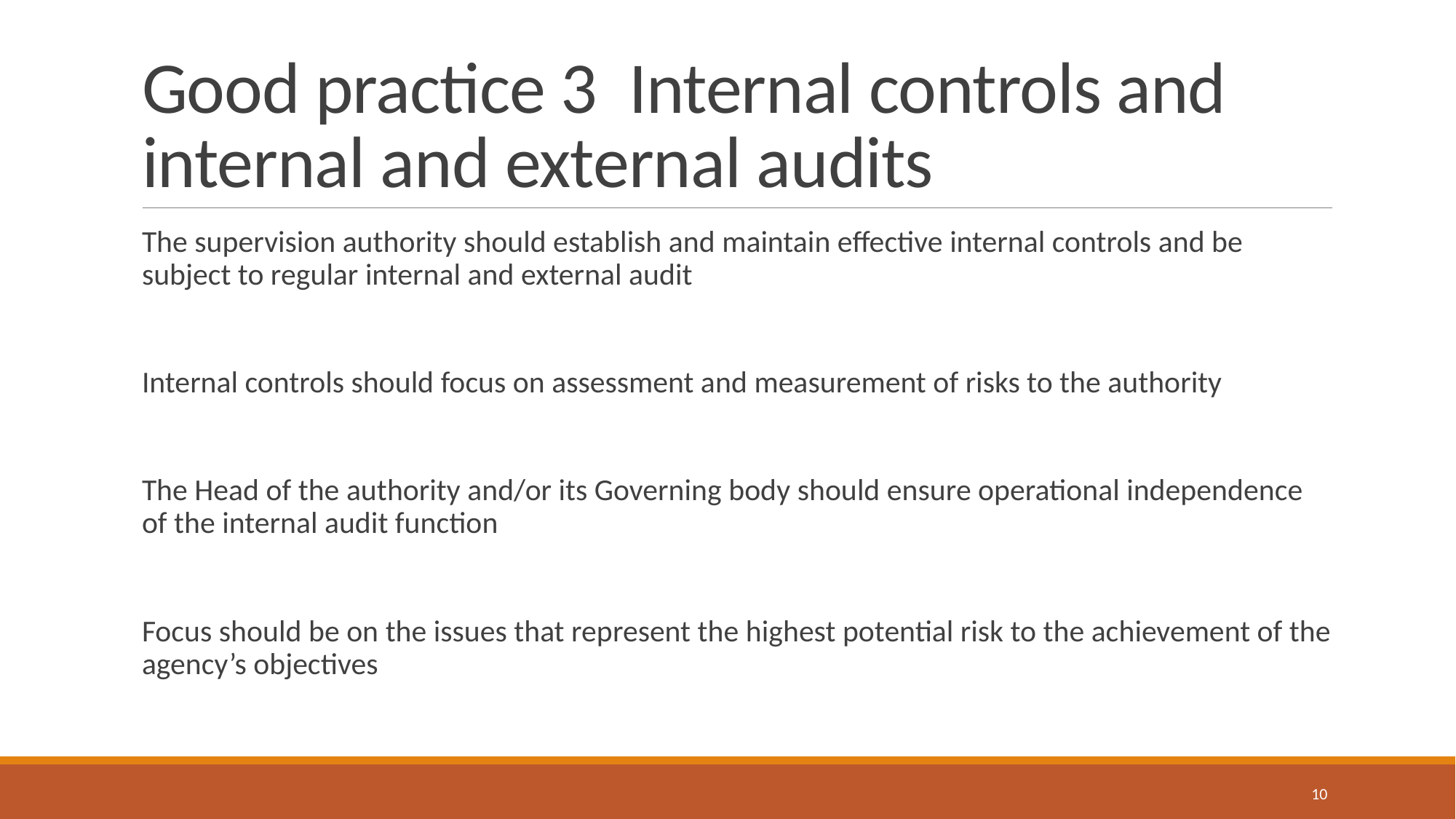

# Good practice 3  Internal controls and internal and external audits
The supervision authority should establish and maintain effective internal controls and be subject to regular internal and external audit

Internal controls should focus on assessment and measurement of risks to the authority

The Head of the authority and/or its Governing body should ensure operational independence of the internal audit function

Focus should be on the issues that represent the highest potential risk to the achievement of the agency’s objectives
10